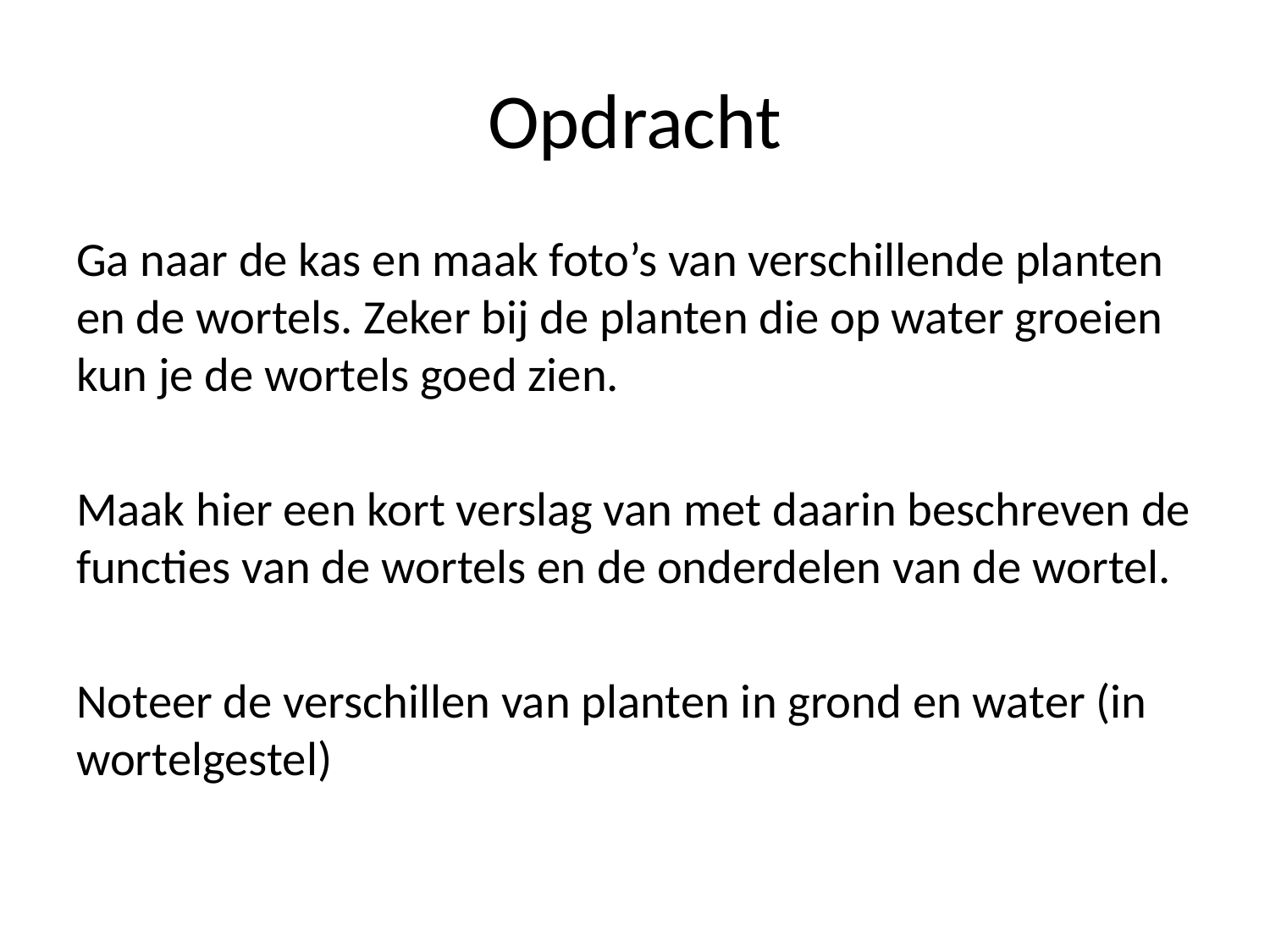

# Opdracht
Ga naar de kas en maak foto’s van verschillende planten en de wortels. Zeker bij de planten die op water groeien kun je de wortels goed zien.

Maak hier een kort verslag van met daarin beschreven de functies van de wortels en de onderdelen van de wortel.

Noteer de verschillen van planten in grond en water (in wortelgestel)